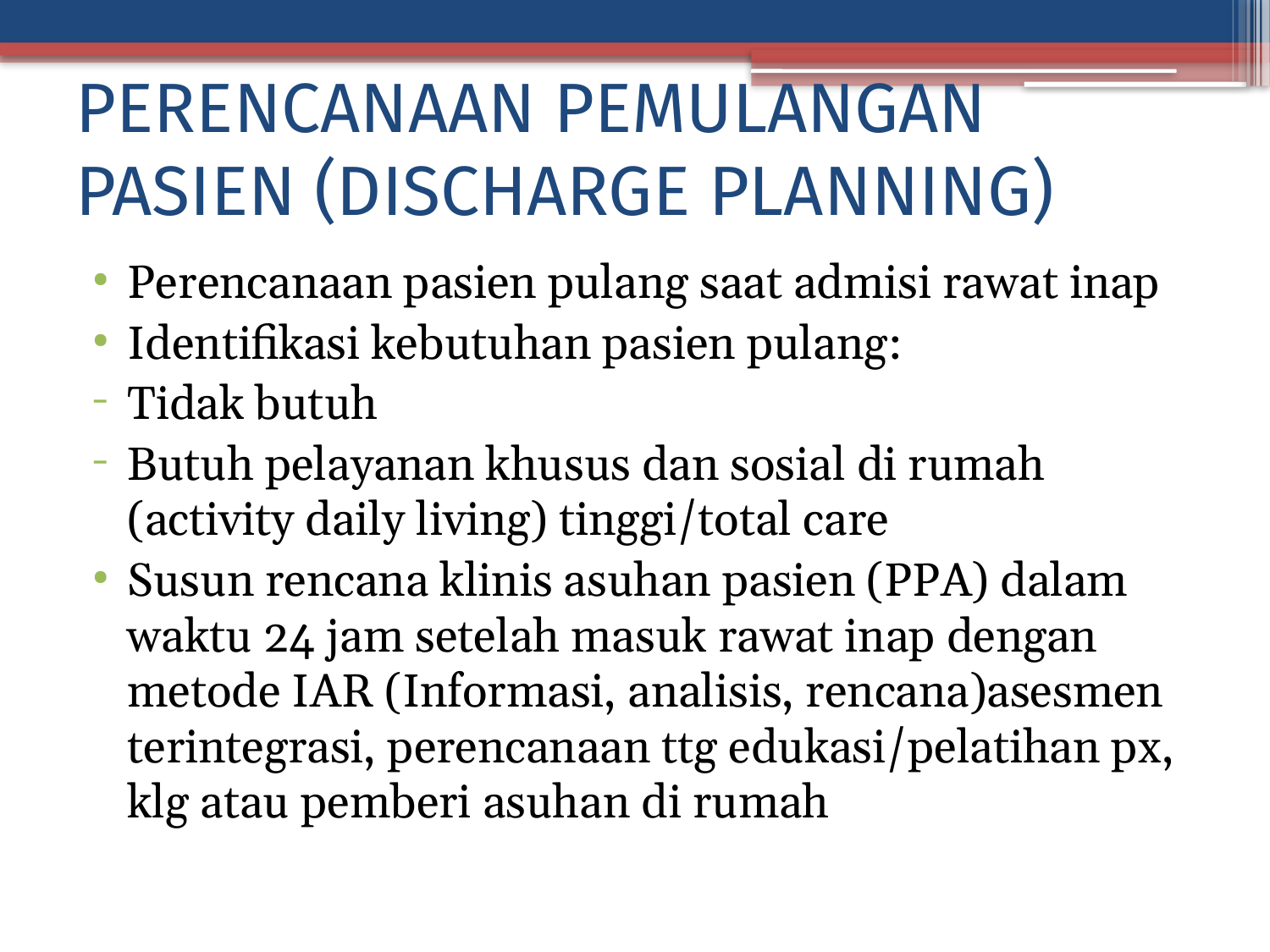

# PERENCANAAN PEMULANGAN PASIEN (DISCHARGE PLANNING)
Perencanaan pasien pulang saat admisi rawat inap
Identifikasi kebutuhan pasien pulang:
Tidak butuh
Butuh pelayanan khusus dan sosial di rumah (activity daily living) tinggi/total care
Susun rencana klinis asuhan pasien (PPA) dalam waktu 24 jam setelah masuk rawat inap dengan metode IAR (Informasi, analisis, rencana)asesmen terintegrasi, perencanaan ttg edukasi/pelatihan px, klg atau pemberi asuhan di rumah